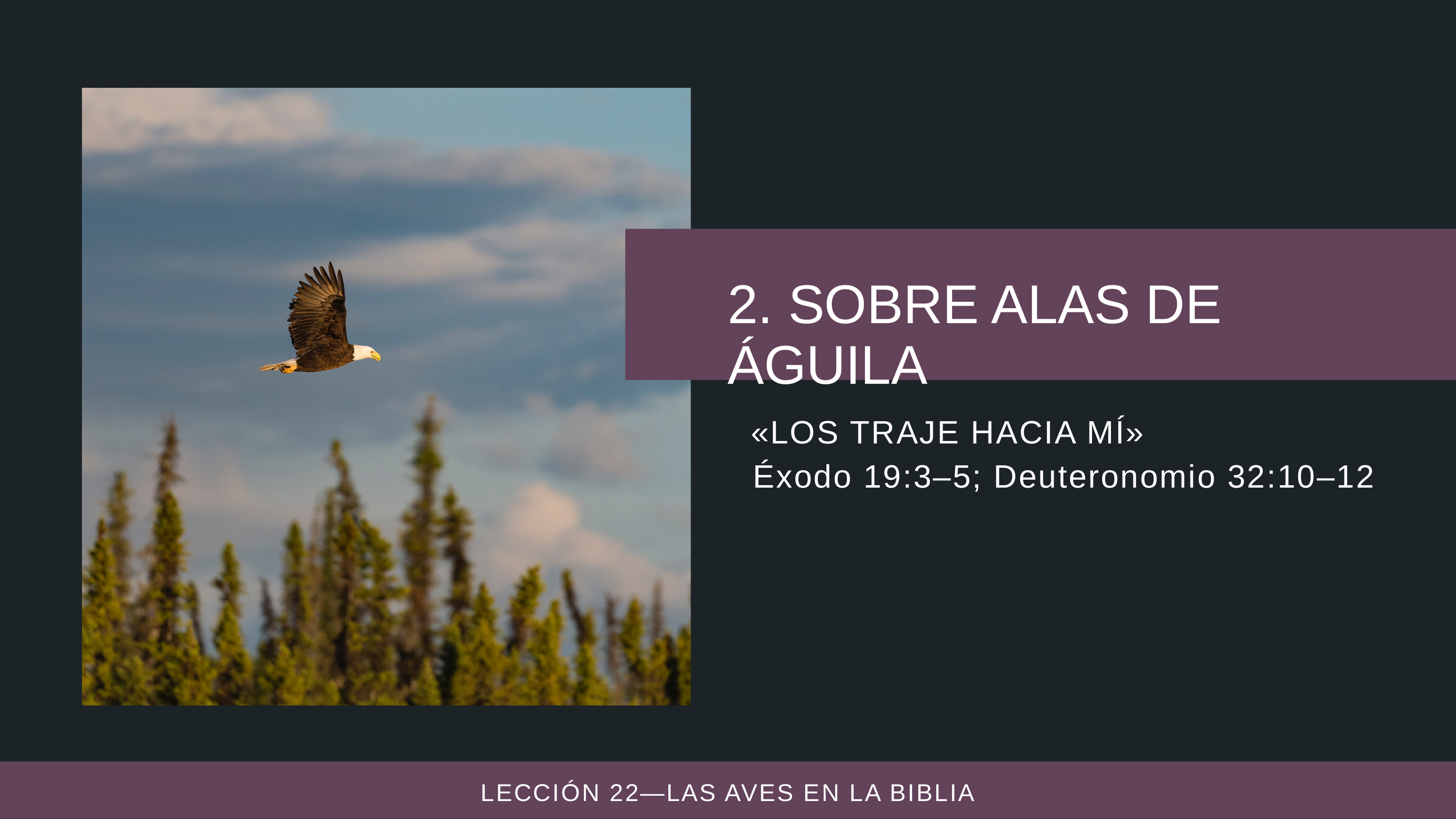

«LOS TRAJE HACIA MÍ»
Éxodo 19:3–5; Deuteronomio 32:10–12